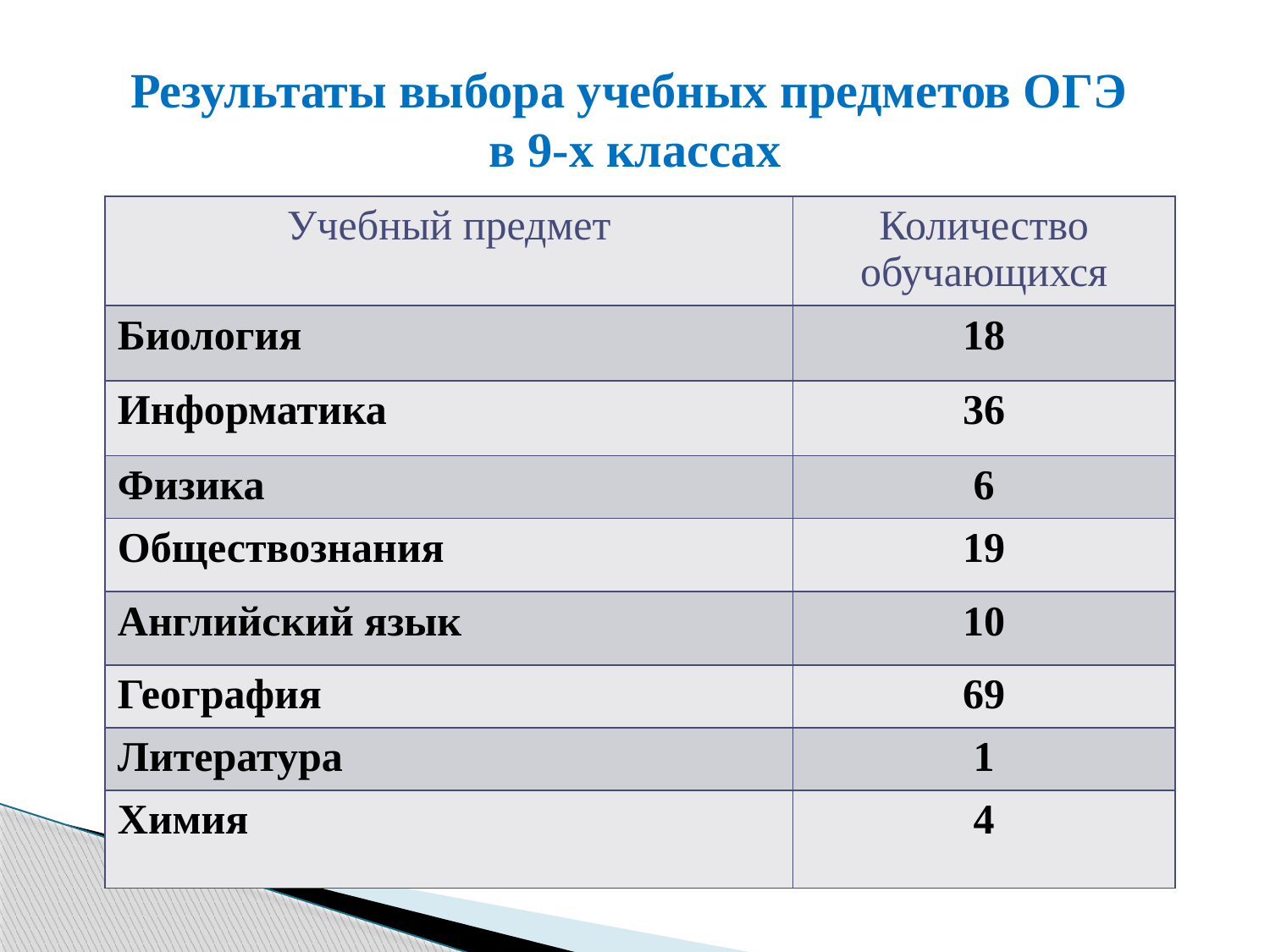

# Результаты выбора учебных предметов ОГЭ в 9-х классах

| Учебный предмет | Количество обучающихся |
| --- | --- |
| Биология | 18 |
| Информатика | 36 |
| Физика | 6 |
| Обществознания | 19 |
| Английский язык | 10 |
| География | 69 |
| Литература | 1 |
| Химия | 4 |